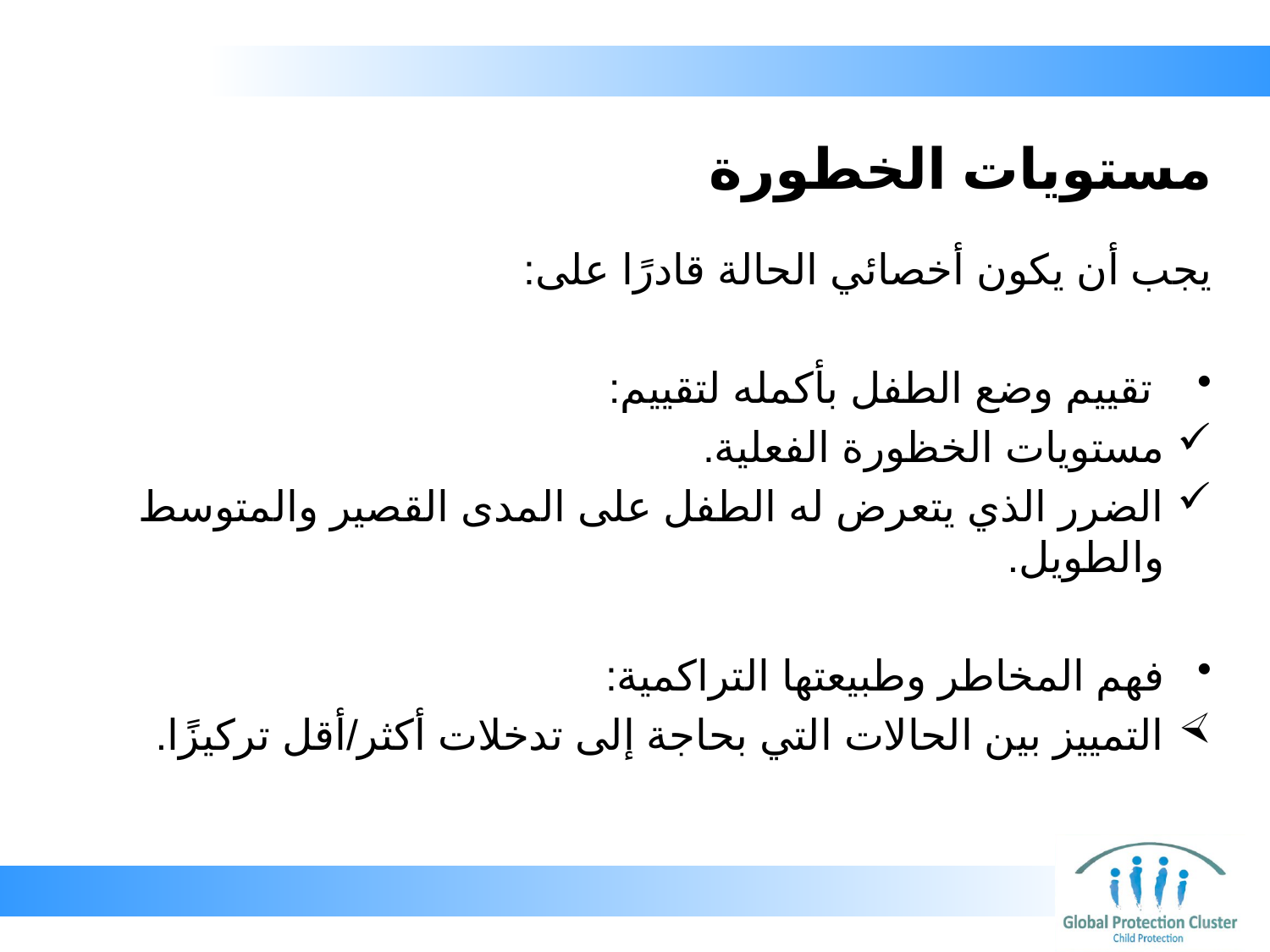

# مستويات الخطورة
يجب أن يكون أخصائي الحالة قادرًا على:

 تقييم وضع الطفل بأكمله لتقييم:
مستويات الخظورة الفعلية.
الضرر الذي يتعرض له الطفل على المدى القصير والمتوسط والطويل.

فهم المخاطر وطبيعتها التراكمية:
التمييز بين الحالات التي بحاجة إلى تدخلات أكثر/أقل تركيزًا.